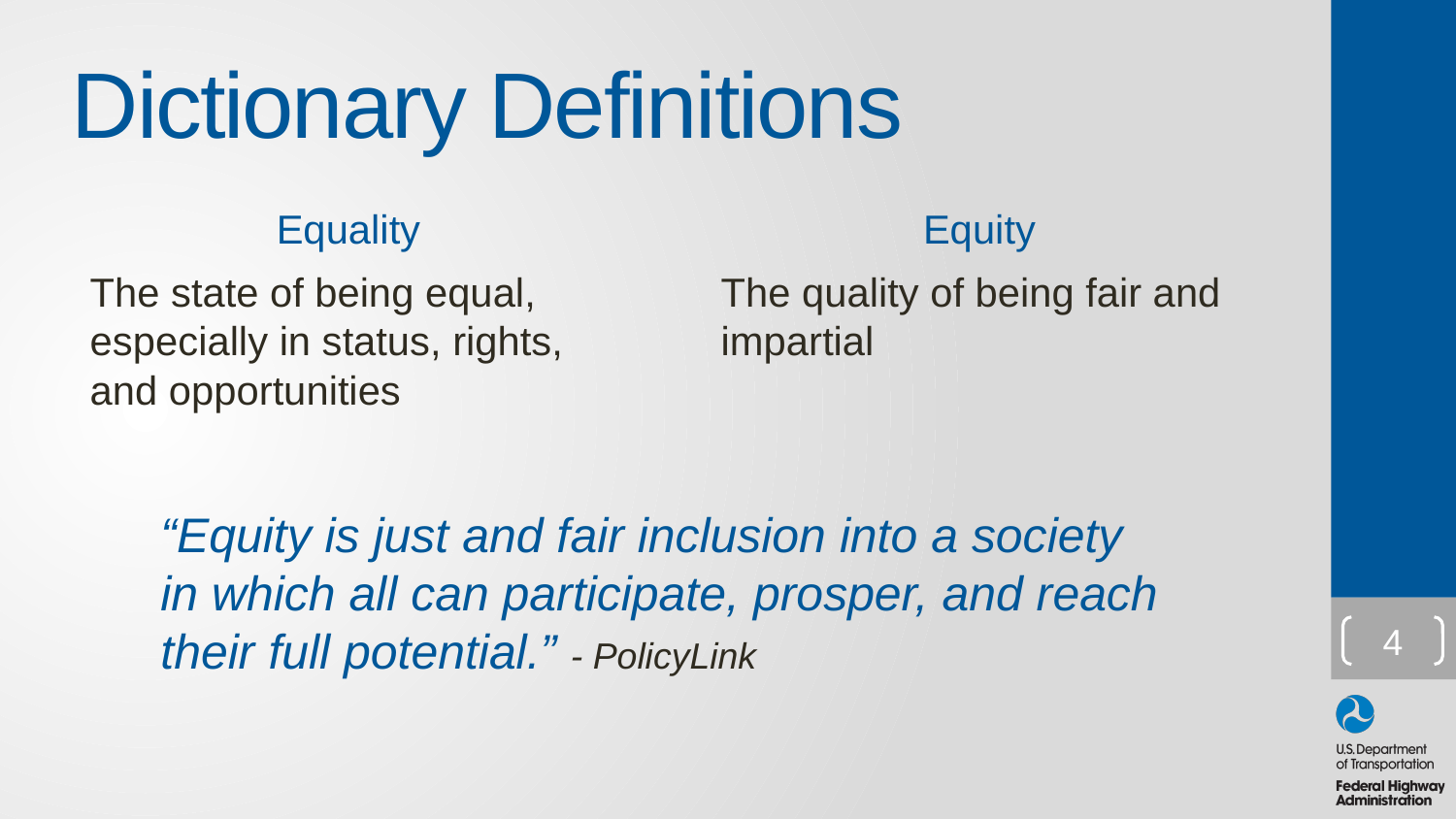

# Dictionary Definitions
Equality
Equity
The state of being equal, especially in status, rights, and opportunities
The quality of being fair and impartial
“Equity is just and fair inclusion into a society in which all can participate, prosper, and reach their full potential.” - PolicyLink
4